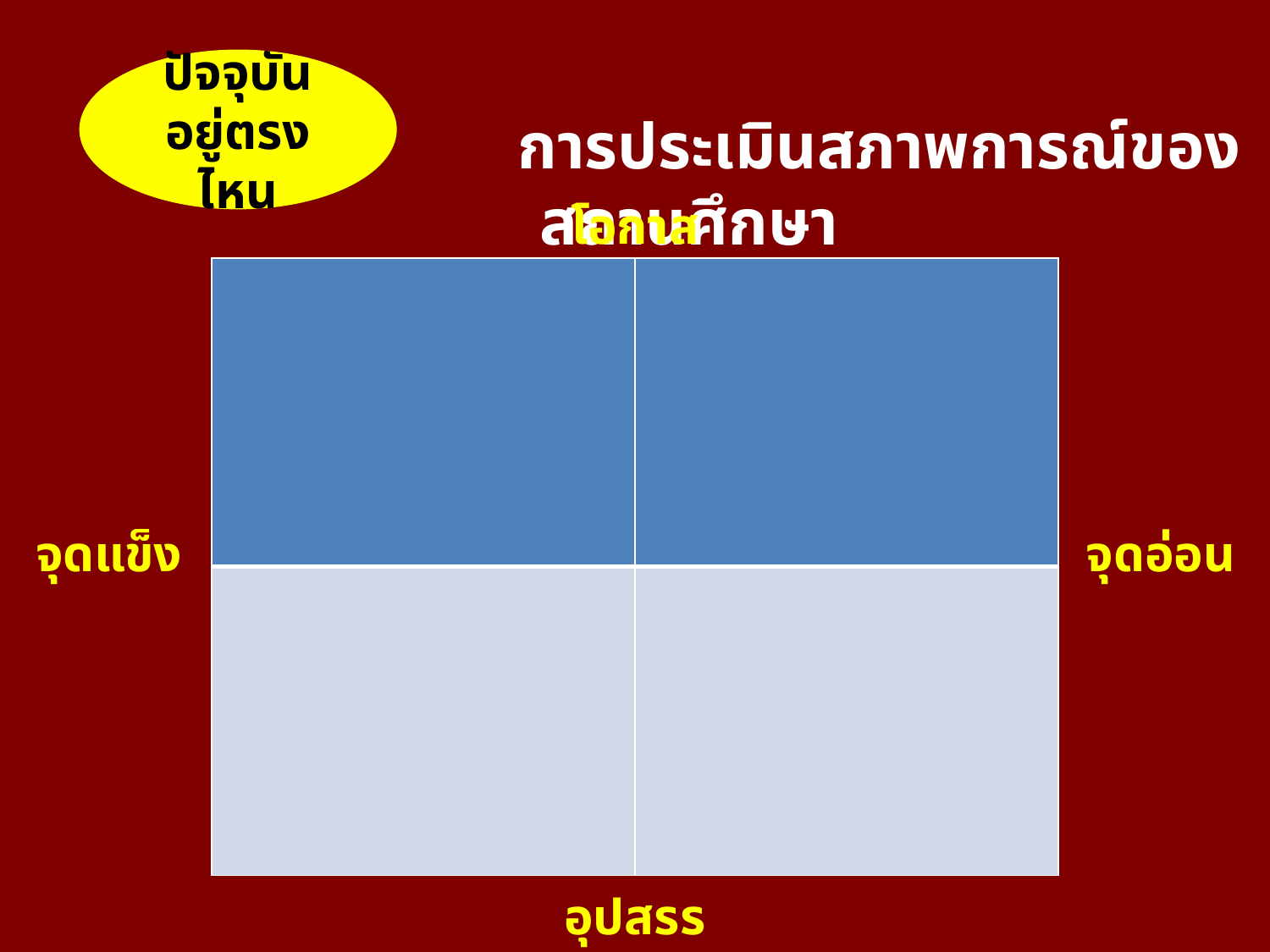

ปัจจุบันอยู่ตรงไหน
                       การประเมินสภาพการณ์ของสถานศึกษา
โอกาส
|  |  |
| --- | --- |
|  |  |
จุดแข็ง
จุดอ่อน
อุปสรรค